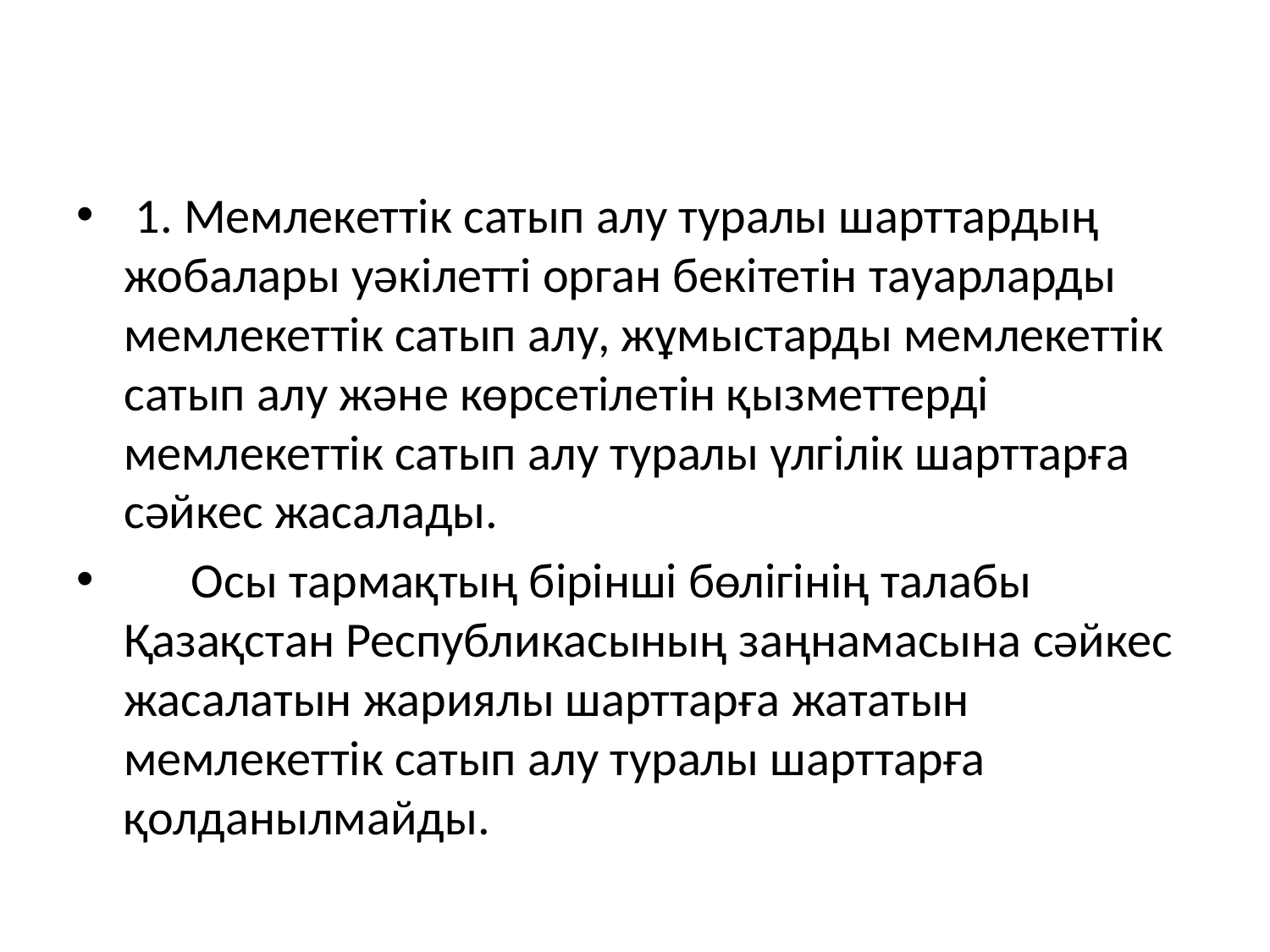

1. Мемлекеттік сатып алу туралы шарттардың жобалары уәкілетті орган бекітетін тауарларды мемлекеттік сатып алу, жұмыстарды мемлекеттік сатып алу және көрсетілетін қызметтерді мемлекеттік сатып алу туралы үлгілік шарттарға сәйкес жасалады.
      Осы тармақтың бірінші бөлігінің талабы Қазақстан Республикасының заңнамасына сәйкес жасалатын жариялы шарттарға жататын мемлекеттік сатып алу туралы шарттарға қолданылмайды.